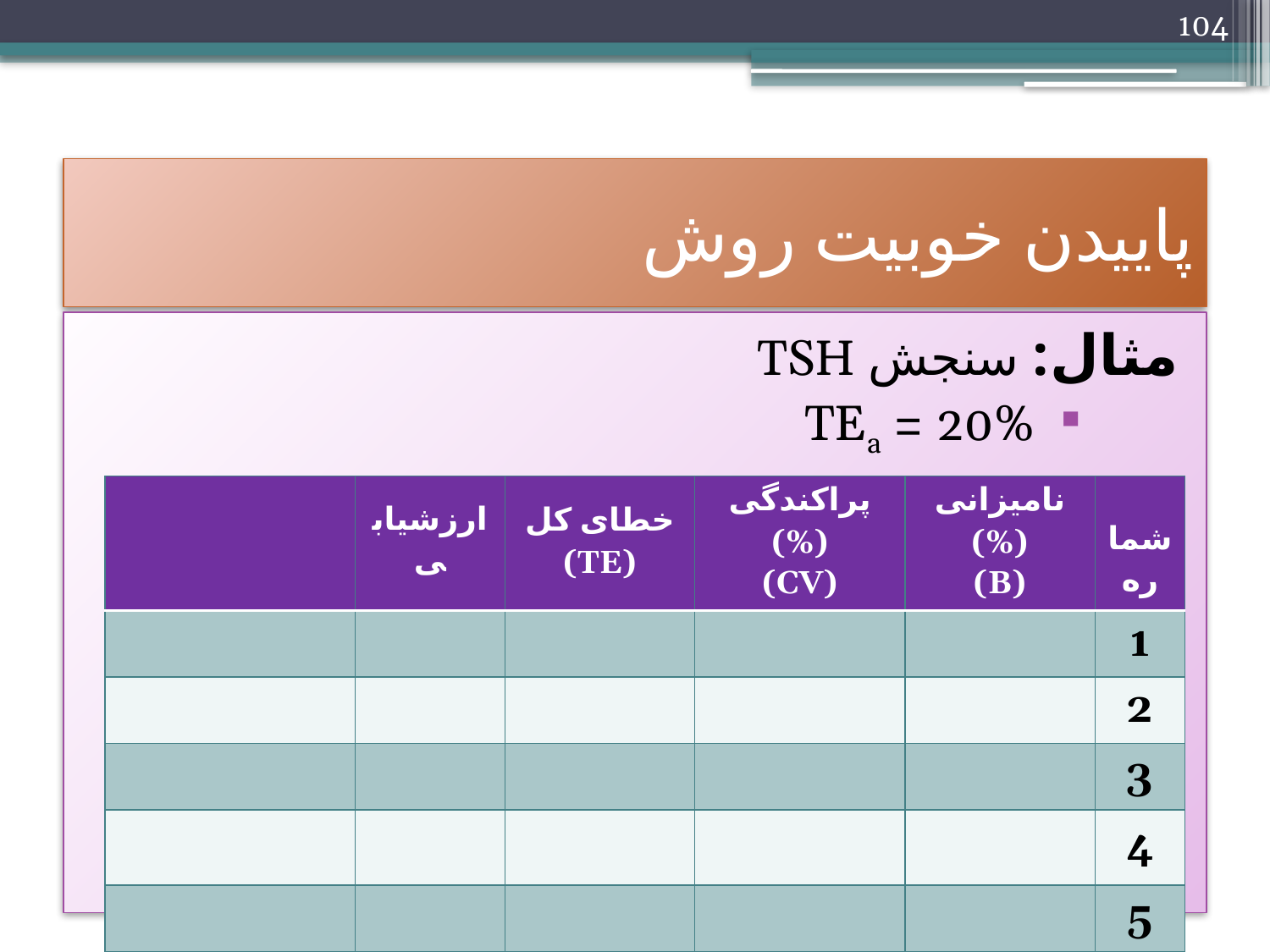

104
# پاییدن خوبیت روش
مثال: سنجش TSH
TEa = 20%
|  | ارزشیابی | خطای کل (TE) | پراکندگی (%) (CV) | نامیزانی (%) (B) | شماره |
| --- | --- | --- | --- | --- | --- |
|  |  |  |  |  | 1 |
|  |  |  |  |  | 2 |
|  |  |  |  |  | 3 |
|  |  |  |  |  | 4 |
|  |  |  |  |  | 5 |